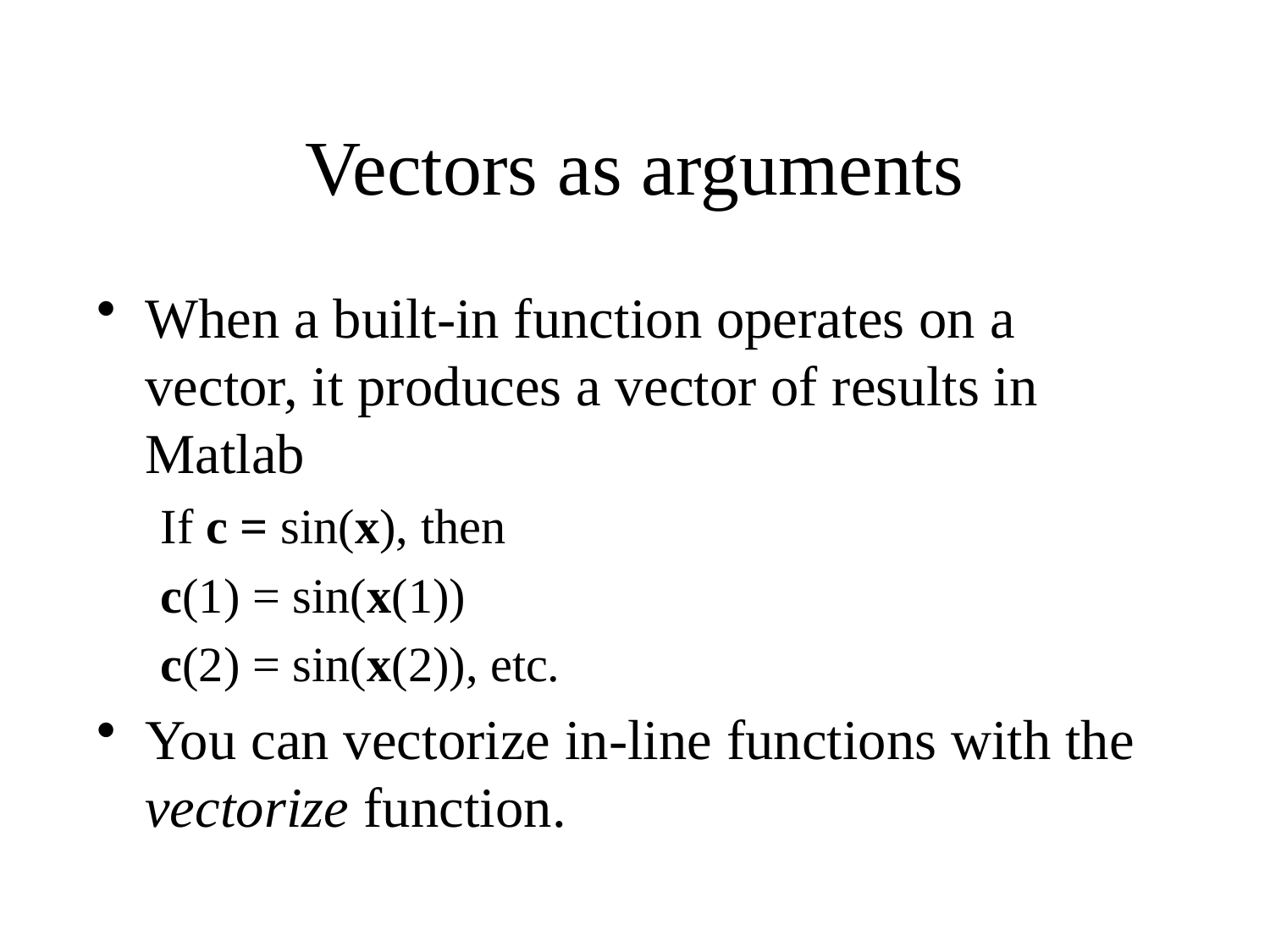

# Vectors as arguments
When a built-in function operates on a vector, it produces a vector of results in Matlab
If c = sin(x), then
c(1) = sin(x(1))
c(2) = sin(x(2)), etc.
You can vectorize in-line functions with the vectorize function.